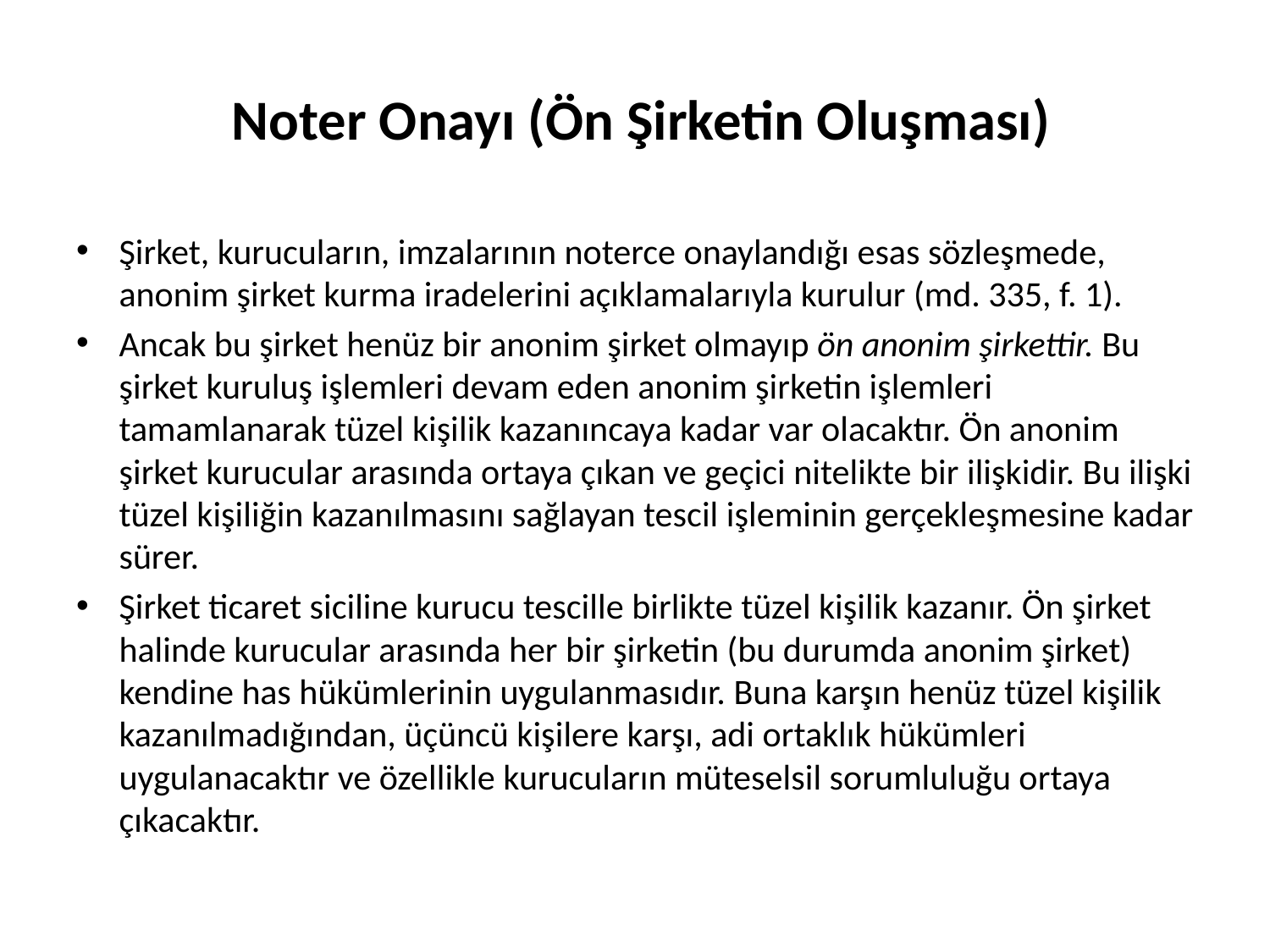

# Noter Onayı (Ön Şirketin Oluşması)
Şirket, kurucuların, imzalarının noterce onaylandığı esas sözleşmede, anonim şirket kurma iradelerini açıklamalarıyla kurulur (md. 335, f. 1).
Ancak bu şirket henüz bir anonim şirket olmayıp ön anonim şirkettir. Bu şirket kuruluş işlemleri devam eden anonim şirketin işlemleri tamamlanarak tüzel kişilik kazanıncaya kadar var olacaktır. Ön anonim şirket kurucular arasında ortaya çıkan ve geçici nitelikte bir ilişkidir. Bu ilişki tüzel kişiliğin kazanılmasını sağlayan tescil işleminin gerçekleşmesine kadar sürer.
Şirket ticaret siciline kurucu tescille birlikte tüzel kişilik kazanır. Ön şirket halinde kurucular arasında her bir şirketin (bu durumda anonim şirket) kendine has hükümlerinin uygulanmasıdır. Buna karşın henüz tüzel kişilik kazanılmadığından, üçüncü kişilere karşı, adi ortaklık hükümleri uygulanacaktır ve özellikle kurucuların müteselsil sorumluluğu ortaya çıkacaktır.